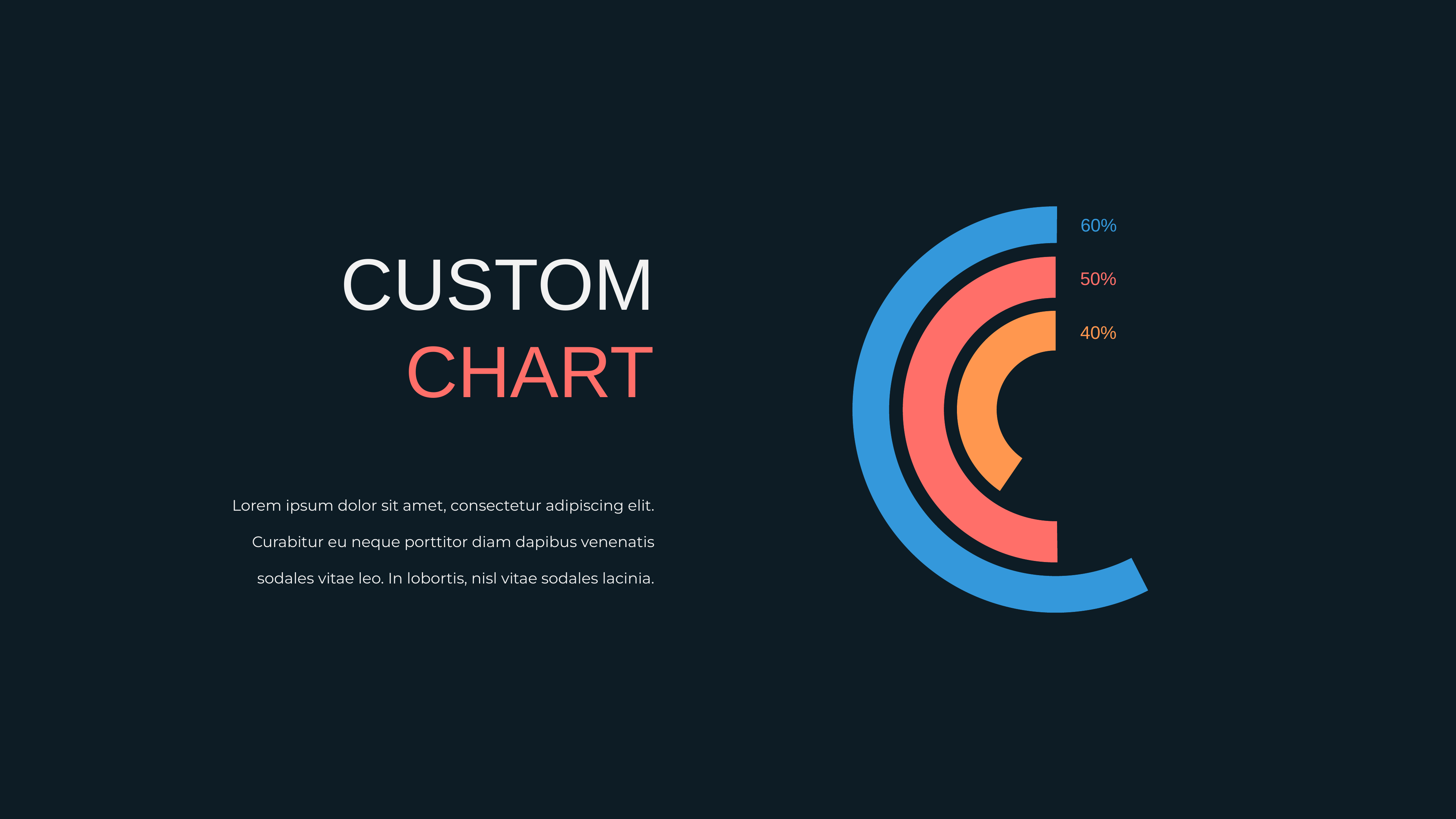

60%
CUSTOM
CHART

50%

40%
Lorem ipsum dolor sit amet, consectetur adipiscing elit. Curabitur eu neque porttitor diam dapibus venenatis sodales vitae leo. In lobortis, nisl vitae sodales lacinia.